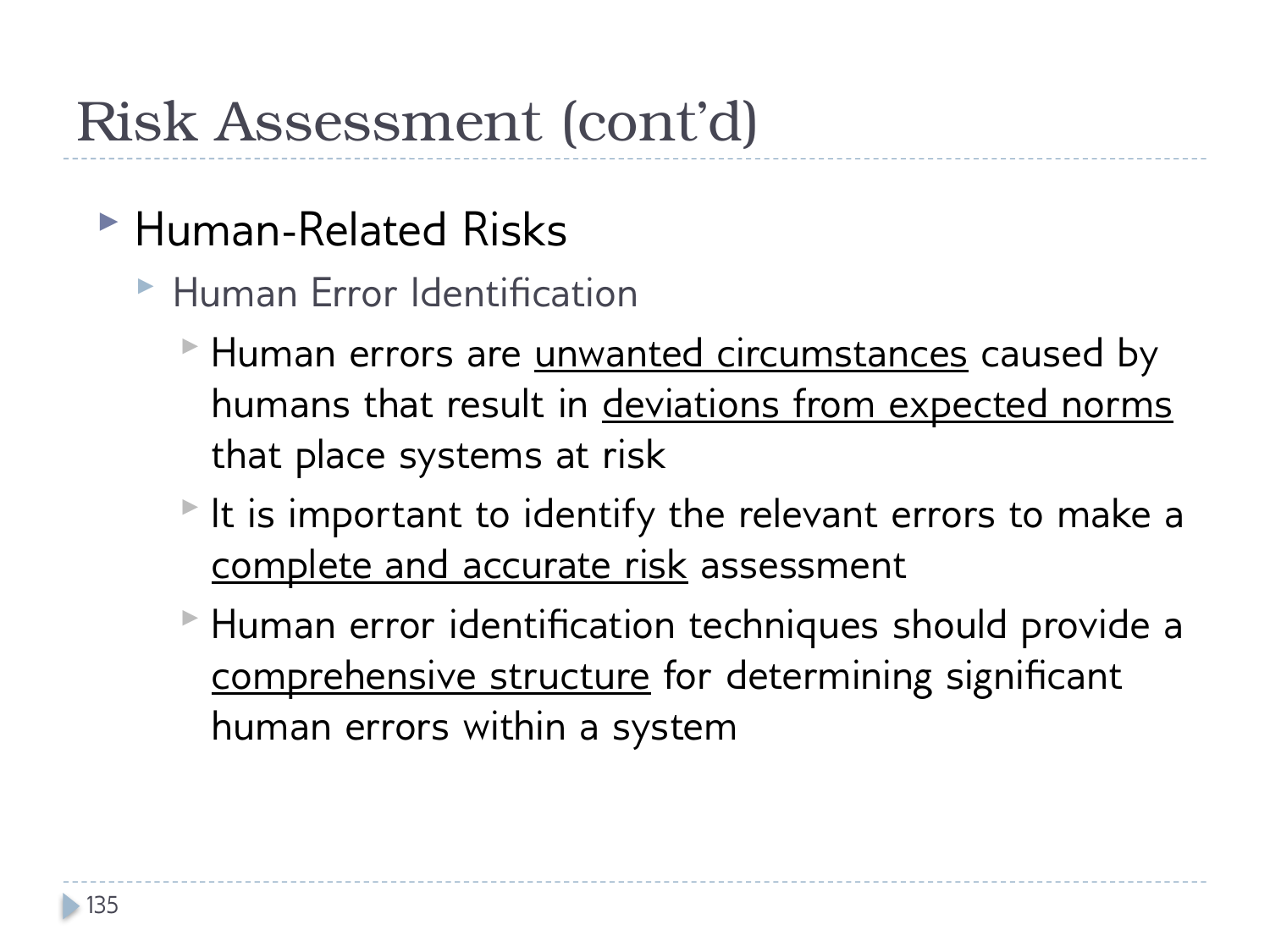

# Risk Assessment (cont’d)
Human-Related Risks
Human Error Identification
Human errors are unwanted circumstances caused by humans that result in deviations from expected norms that place systems at risk
It is important to identify the relevant errors to make a complete and accurate risk assessment
Human error identification techniques should provide a comprehensive structure for determining significant human errors within a system

135